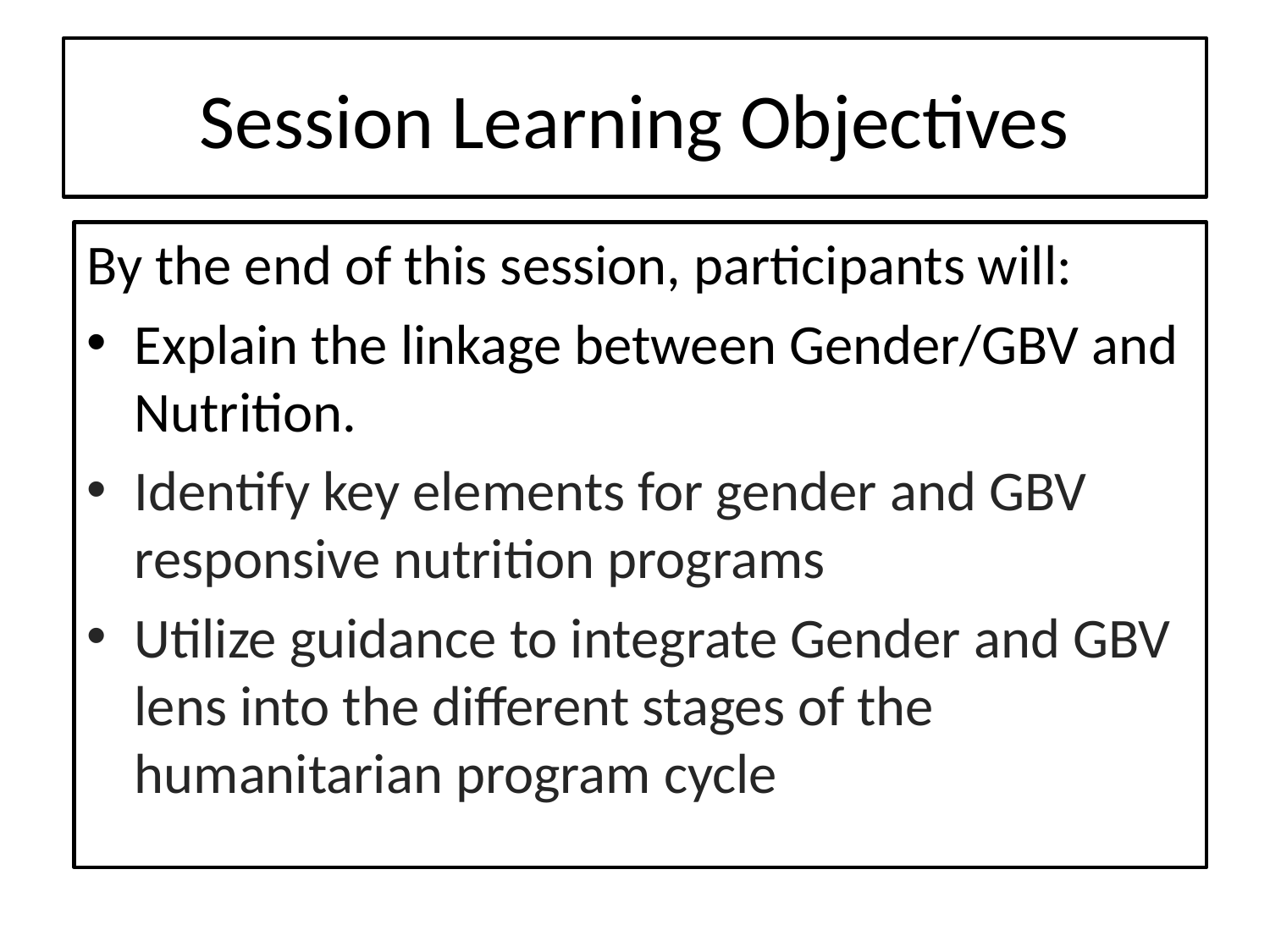

# Session Learning Objectives
By the end of this session, participants will:
Explain the linkage between Gender/GBV and Nutrition.
Identify key elements for gender and GBV responsive nutrition programs
Utilize guidance to integrate Gender and GBV lens into the different stages of the humanitarian program cycle